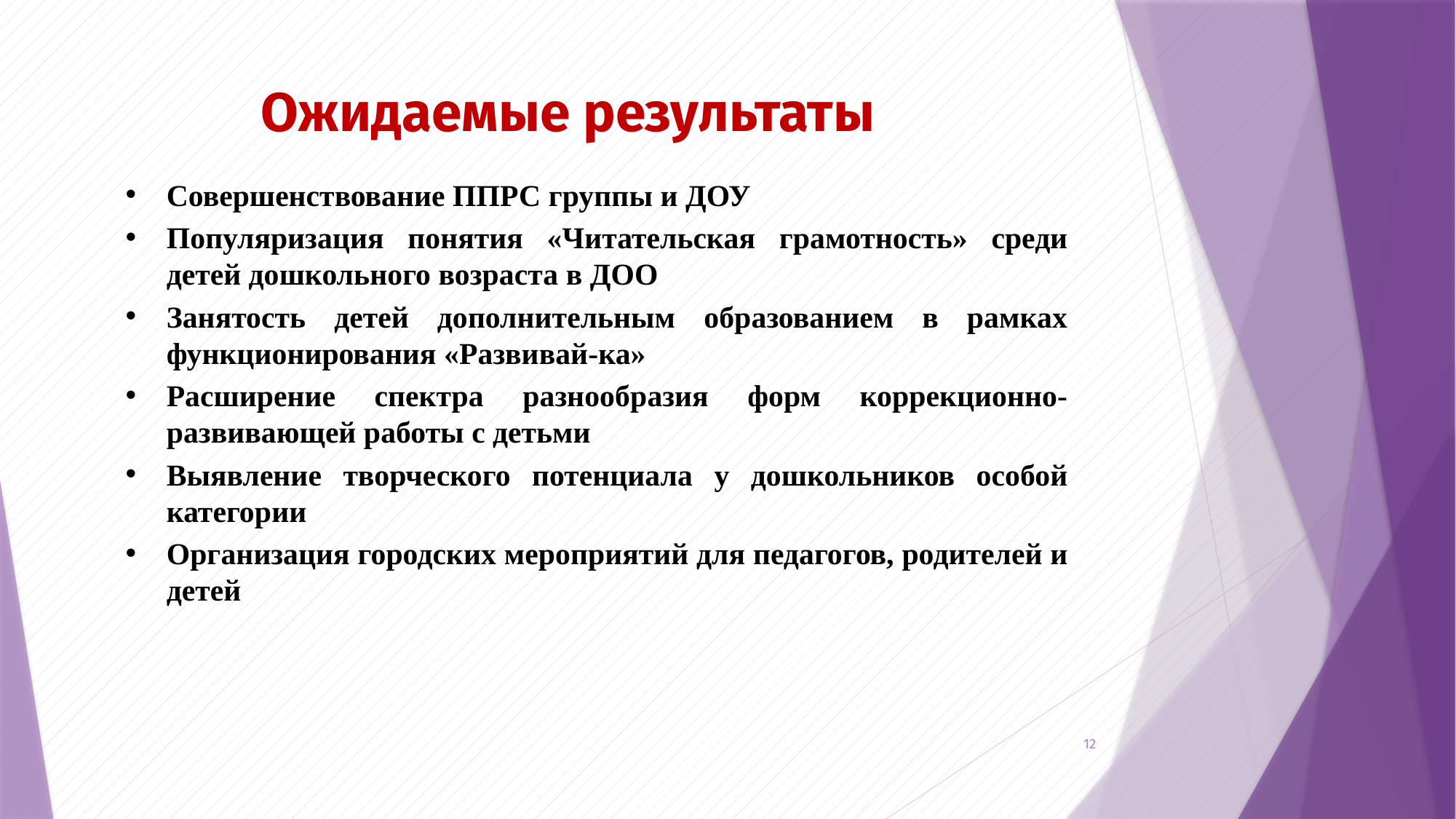

Ожидаемые результаты
Совершенствование ППРС группы и ДОУ
Популяризация понятия «Читательская грамотность» среди детей дошкольного возраста в ДОО
Занятость детей дополнительным образованием в рамках функционирования «Развивай-ка»
Расширение спектра разнообразия форм коррекционно-развивающей работы с детьми
Выявление творческого потенциала у дошкольников особой категории
Организация городских мероприятий для педагогов, родителей и детей
12